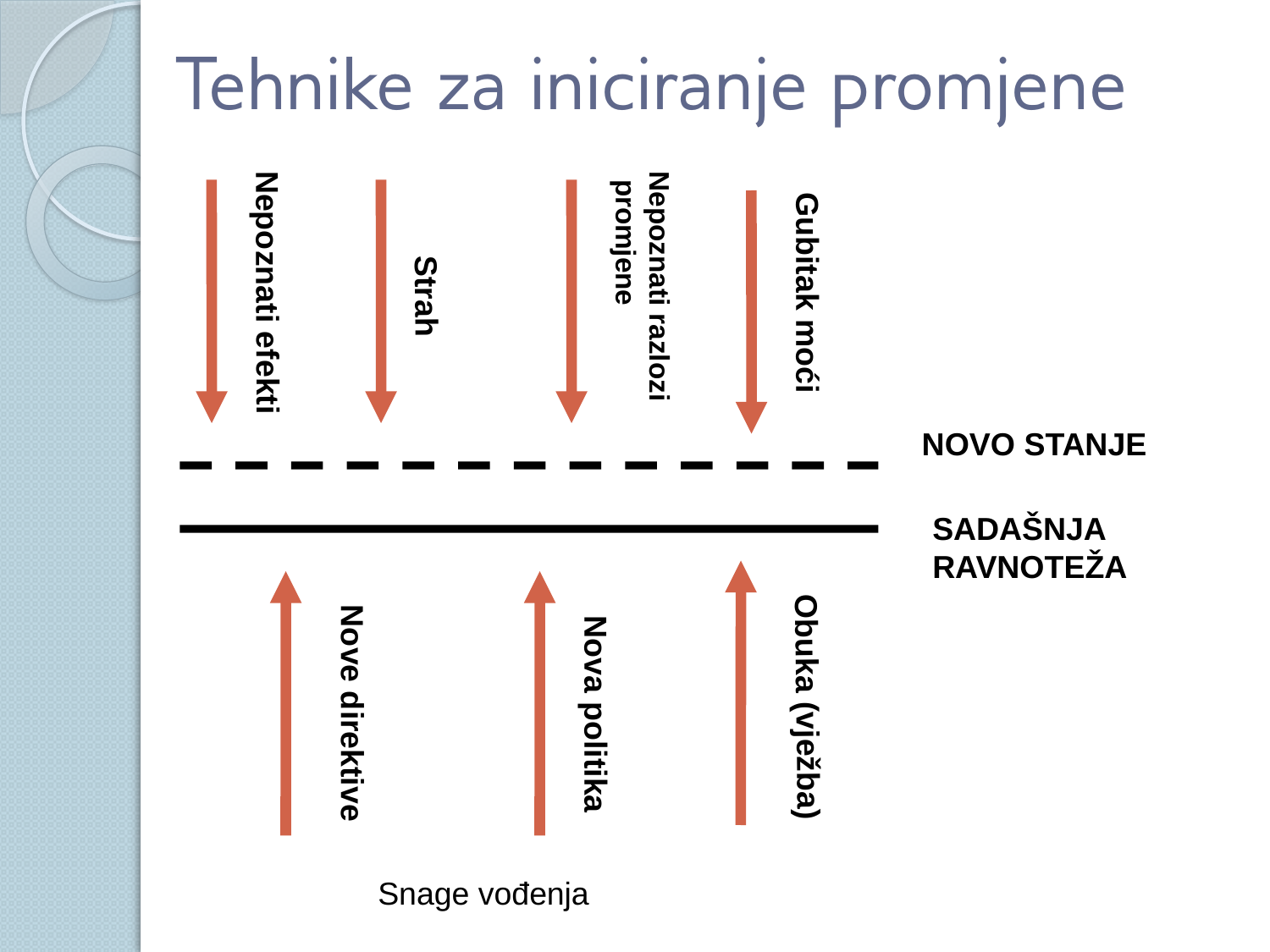

# Tehnike za iniciranje promjene

Nepoznati razlozi
 promjene
Nepoznati efekti
Gubitak moći
Strah
NOVO STANJE

SADAŠNJA
RAVNOTEŽA

Obuka (vježba)
Nove direktive
Nova politika
Snage vođenja